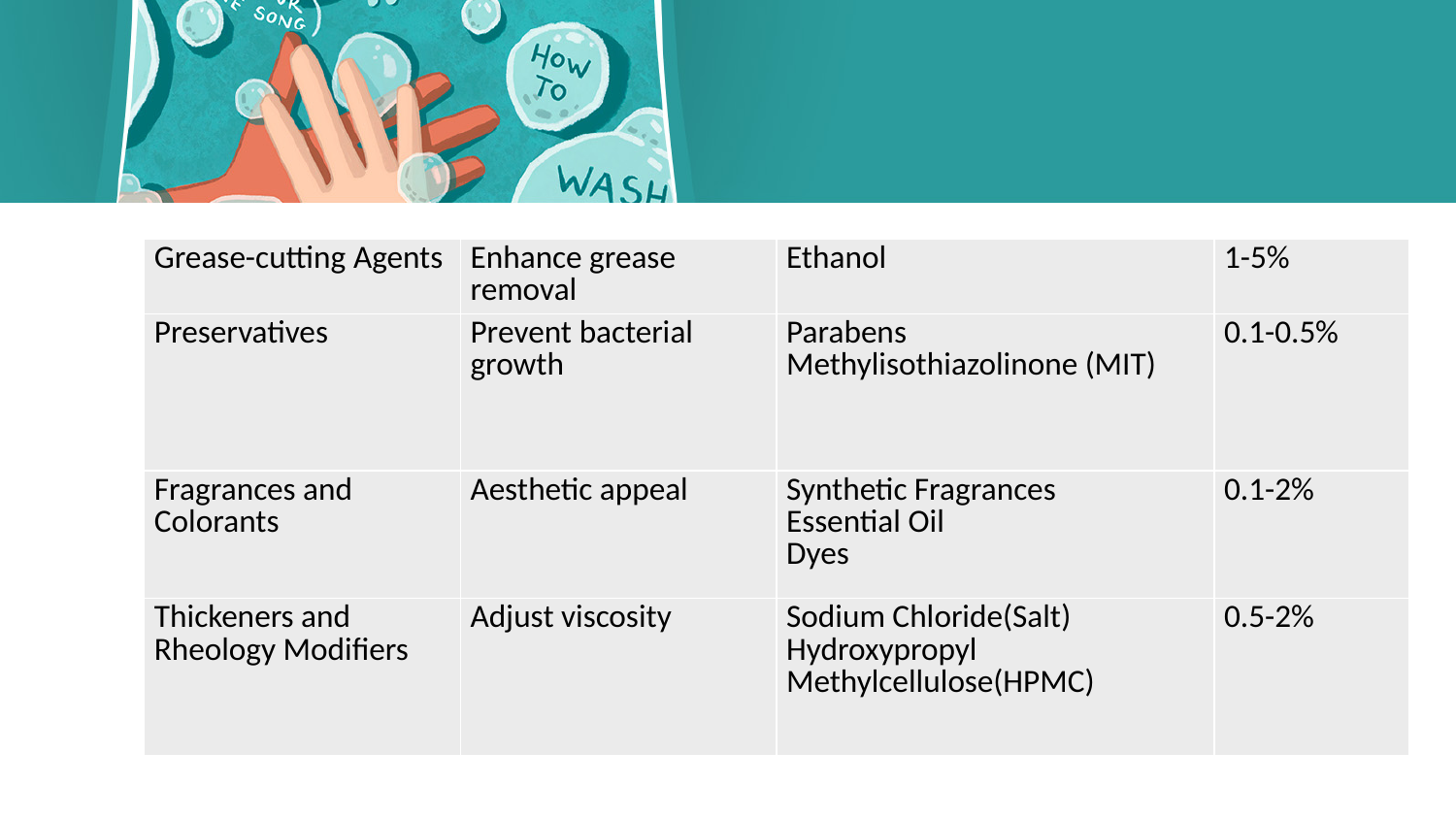

#
| Grease-cutting Agents | Enhance grease removal | Ethanol | 1-5% |
| --- | --- | --- | --- |
| Preservatives | Prevent bacterial growth | Parabens Methylisothiazolinone (MIT) | 0.1-0.5% |
| Fragrances and Colorants | Aesthetic appeal | Synthetic Fragrances Essential Oil Dyes | 0.1-2% |
| Thickeners and Rheology Modifiers | Adjust viscosity | Sodium Chloride(Salt) Hydroxypropyl Methylcellulose(HPMC) | 0.5-2% |